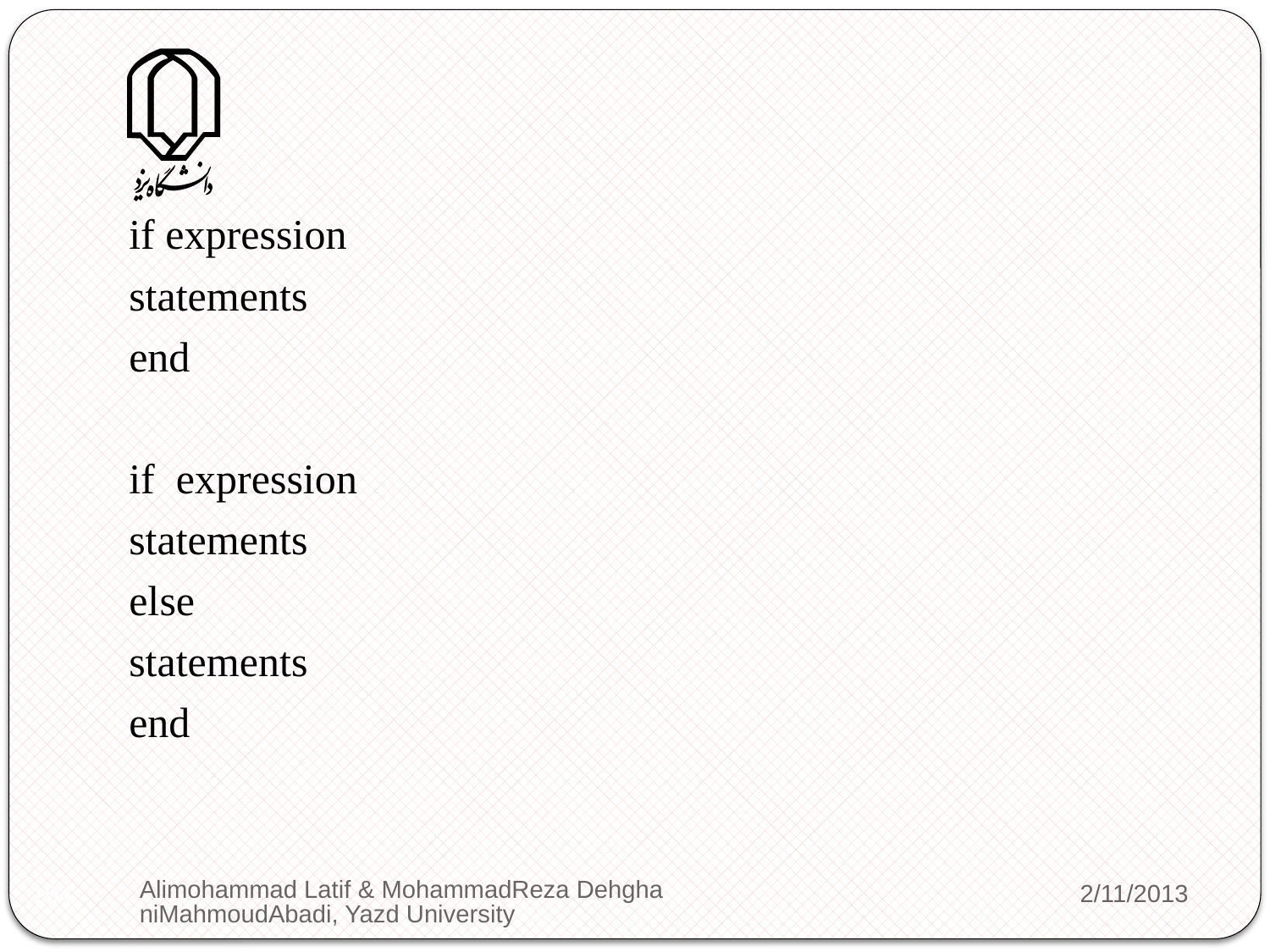

if expression
        statements
end

if  expression
        statements
else
        statements
end

Alimohammad Latif & MohammadReza DehghaniMahmoudAbadi, Yazd University
2/11/2013
104